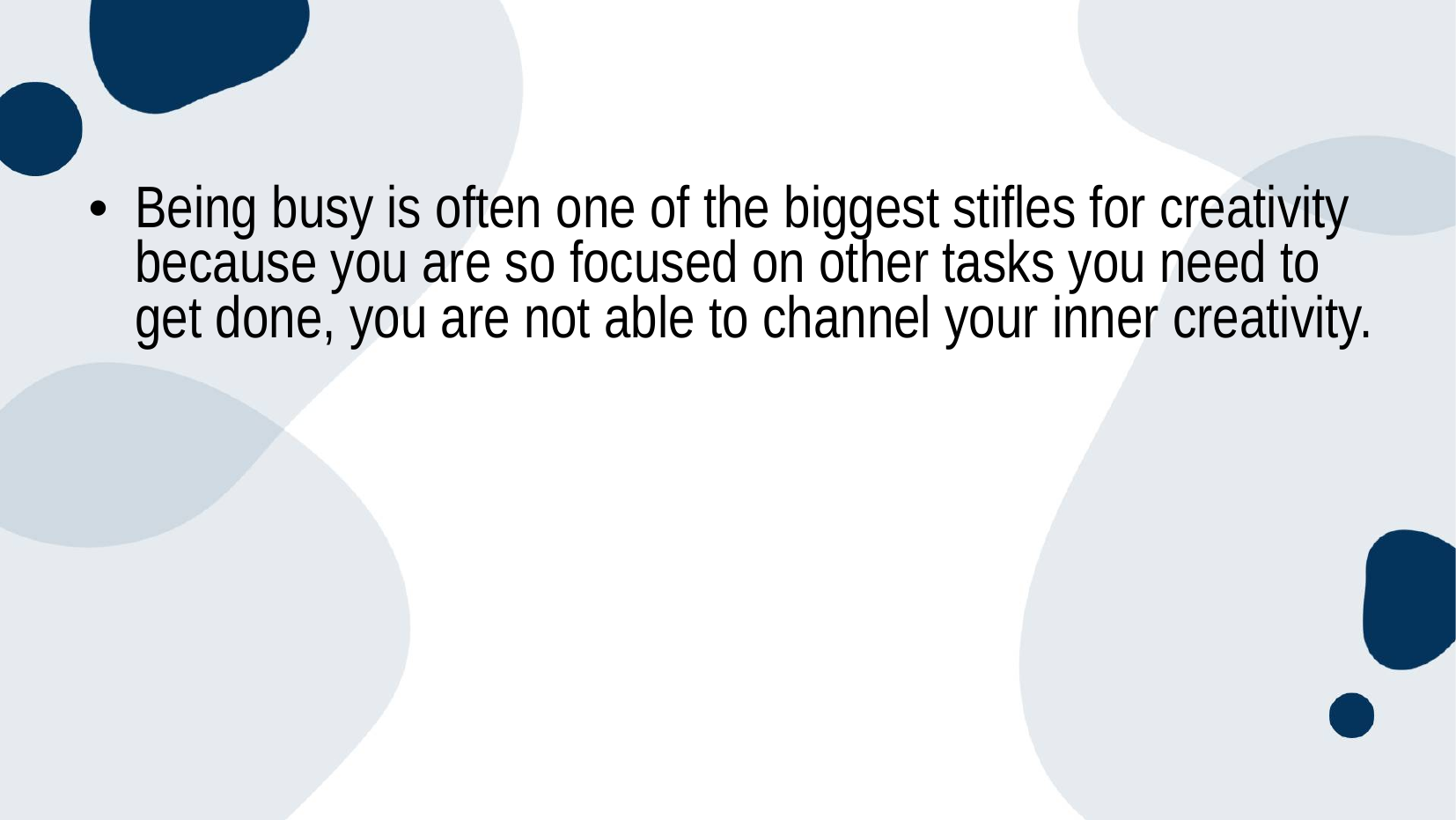

Being busy is often one of the biggest stifles for creativity because you are so focused on other tasks you need to get done, you are not able to channel your inner creativity.